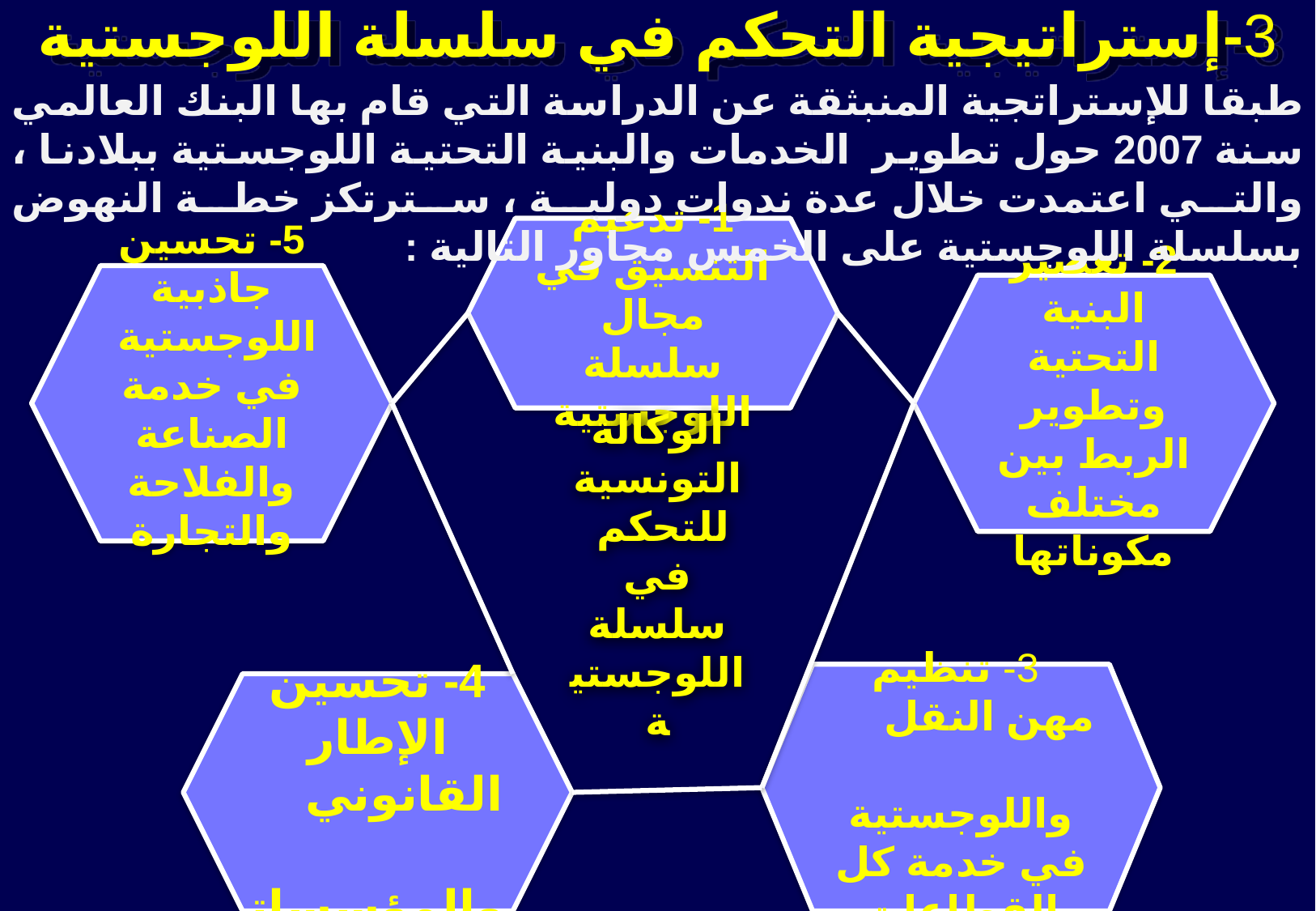

3-إستراتيجية التحكم في سلسلة اللوجستية
طبقا للإستراتجية المنبثقة عن الدراسة التي قام بها البنك العالمي سنة 2007 حول تطوير  الخدمات والبنية التحتية اللوجستية ببلادنا ، والتي اعتمدت خلال عدة ندوات دولية ، سترتكز خطة النهوض بسلسلة اللوجستية على الخمس محاور التالية :

1- تدعيم التنسيق في مجال سلسلة اللوجستية
5- تحسين جاذبية اللوجستية  في خدمة الصناعة والفلاحة والتجارة

2- تعصير البنية التحتية وتطوير الربط بين مختلف مكوناتها
الوكالة التونسية للتحكم  في سلسلة اللوجستية

 3- تنظيم مهن النقل               واللوجستية في خدمة كل القطاعات

4- تحسين الإطار القانوني          والمؤسساتي